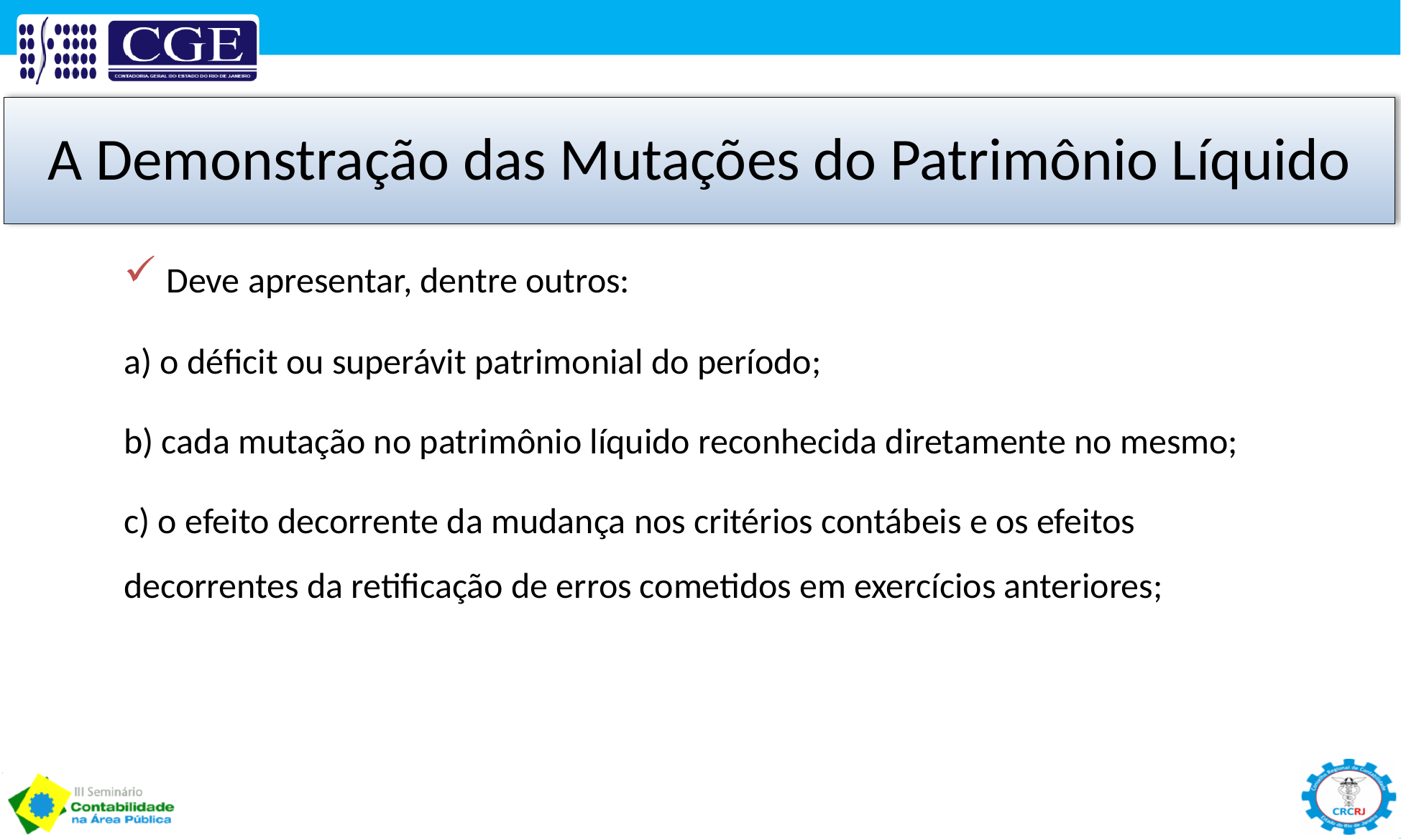

A Demonstração das Mutações do Patrimônio Líquido
 Deve apresentar, dentre outros:
a) o déficit ou superávit patrimonial do período;
b) cada mutação no patrimônio líquido reconhecida diretamente no mesmo;
c) o efeito decorrente da mudança nos critérios contábeis e os efeitos decorrentes da retificação de erros cometidos em exercícios anteriores;